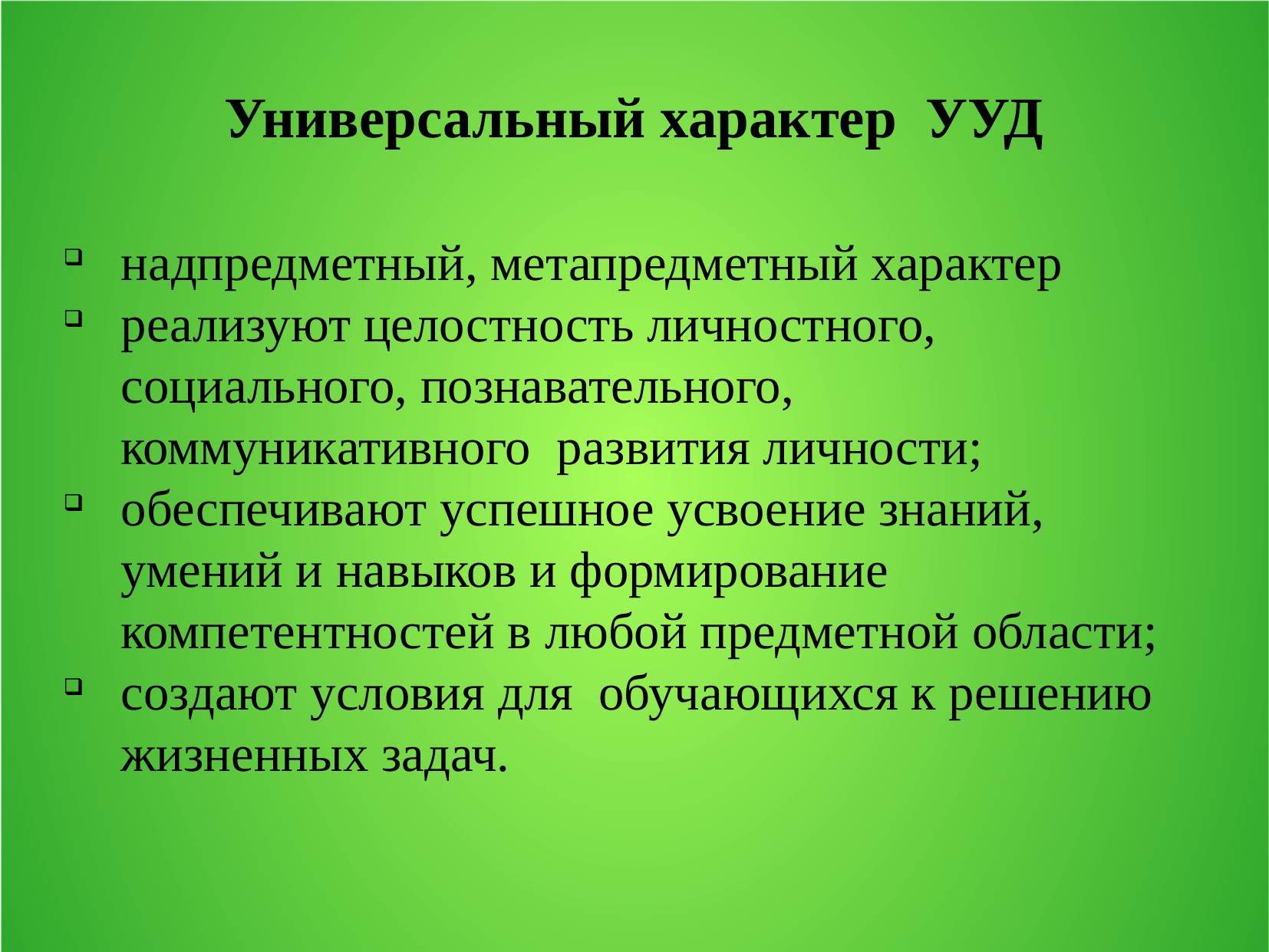

Универсальный характер  УУД
надпредметный, метапредметный характер
реализуют целостность личностного, социального, познавательного, коммуникативного  развития личности;
обеспечивают успешное усвоение знаний, умений и навыков и формирование компетентностей в любой предметной области;
создают условия для  обучающихся к решению жизненных задач.